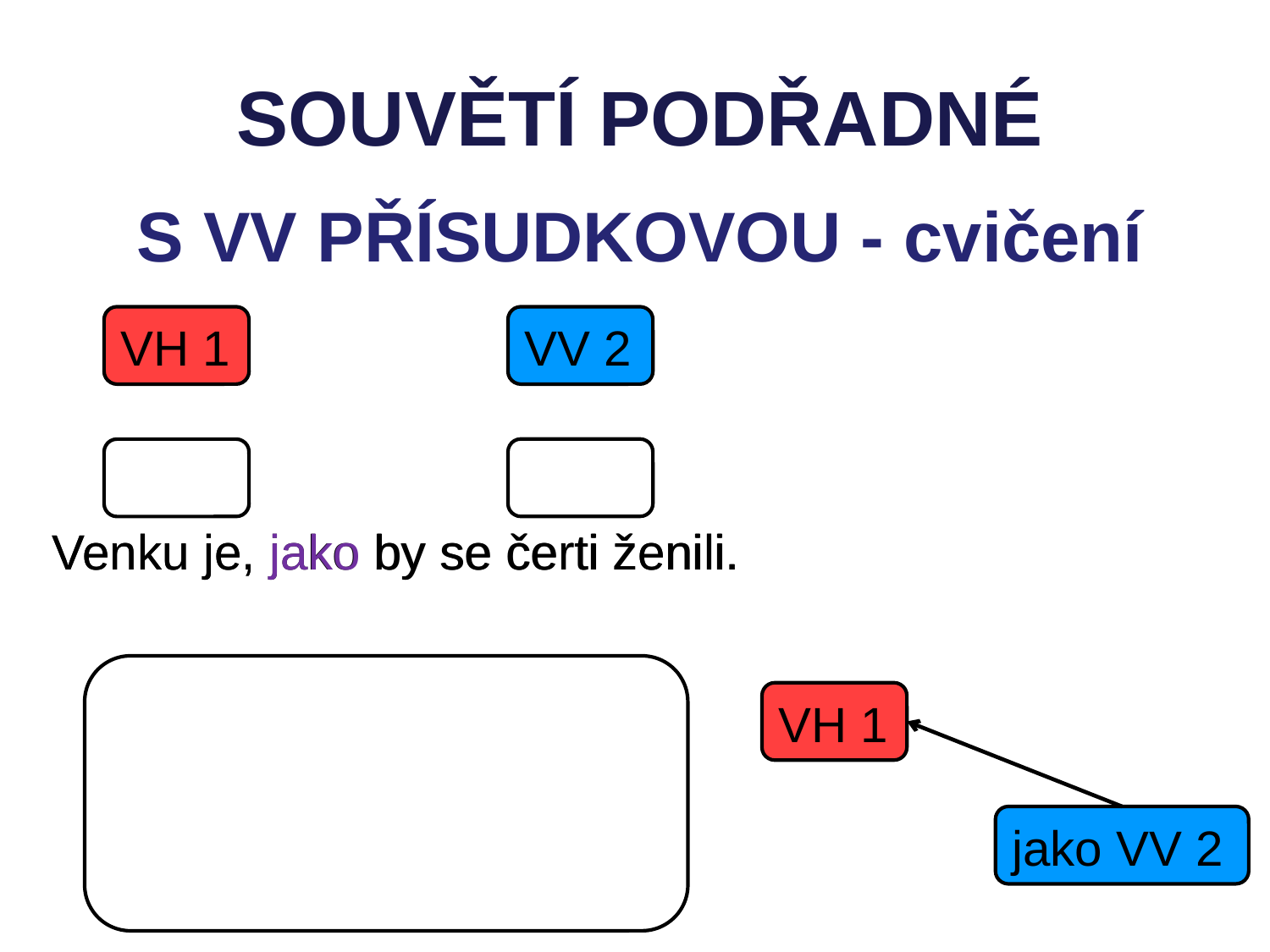

SOUVĚTÍ PODŘADNÉ
S VV PŘÍSUDKOVOU - cvičení
VH 1
VV 2

Venku je, jako by se čerti ženili.
Venku je, jako by se čerti ženili.

VH 1
jako VV 2